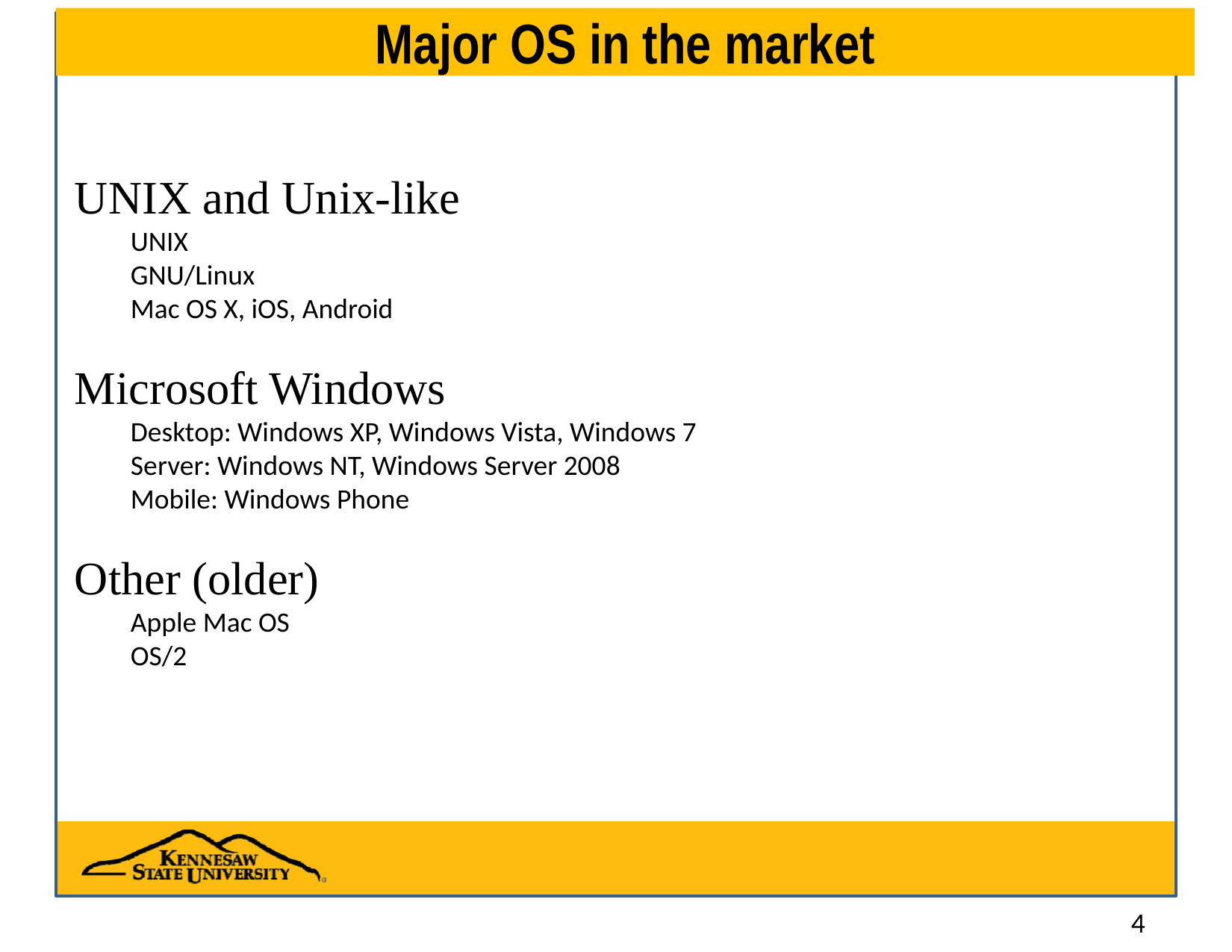

# Major OS in the market
UNIX and Unix-like
UNIX
GNU/Linux
Mac OS X, iOS, Android

Microsoft Windows
Desktop: Windows XP, Windows Vista, Windows 7
Server: Windows NT, Windows Server 2008
Mobile: Windows Phone

Other (older)
Apple Mac OS
OS/2